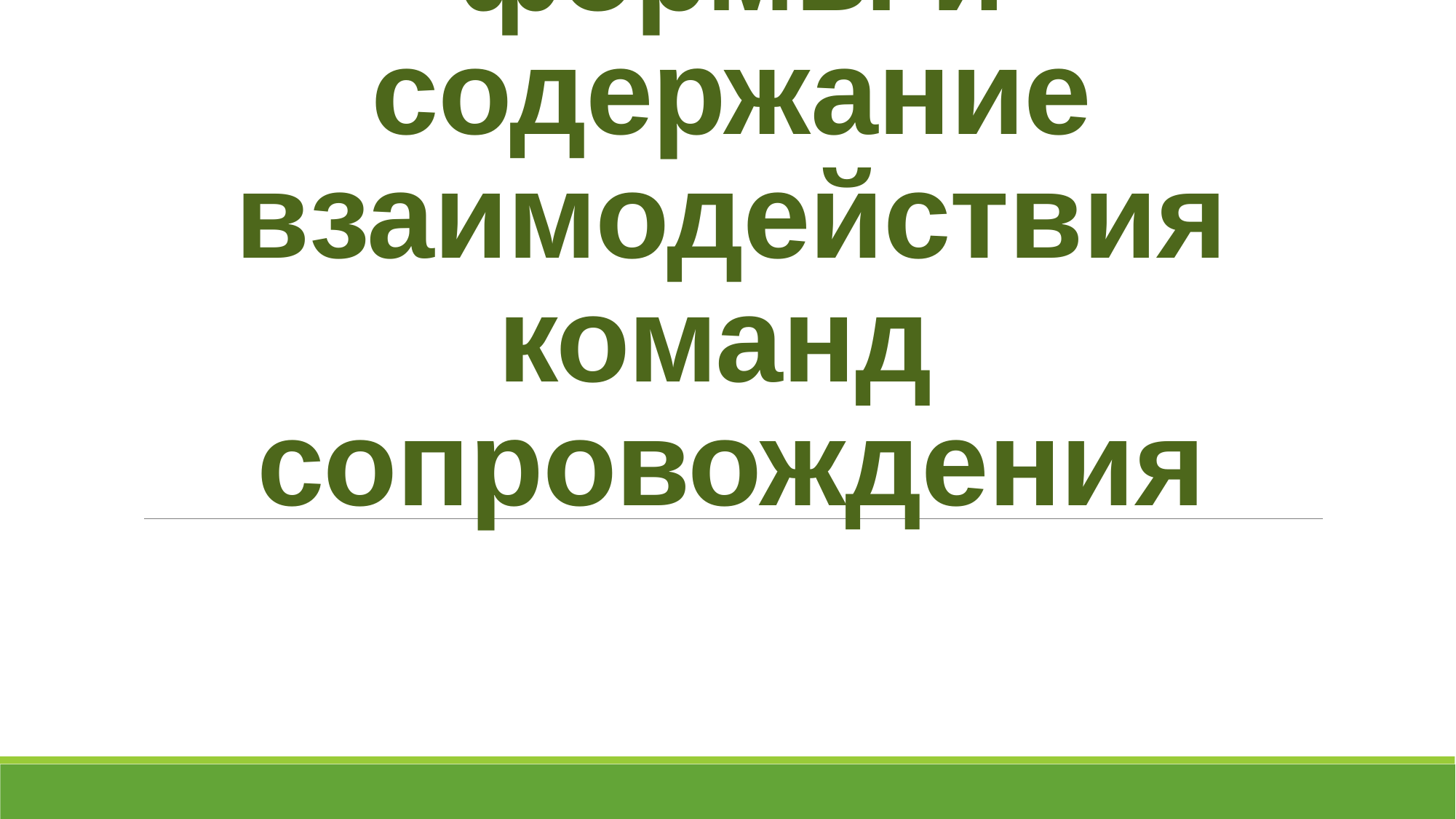

Основные направления, формы и содержание взаимодействия команд  сопровождения